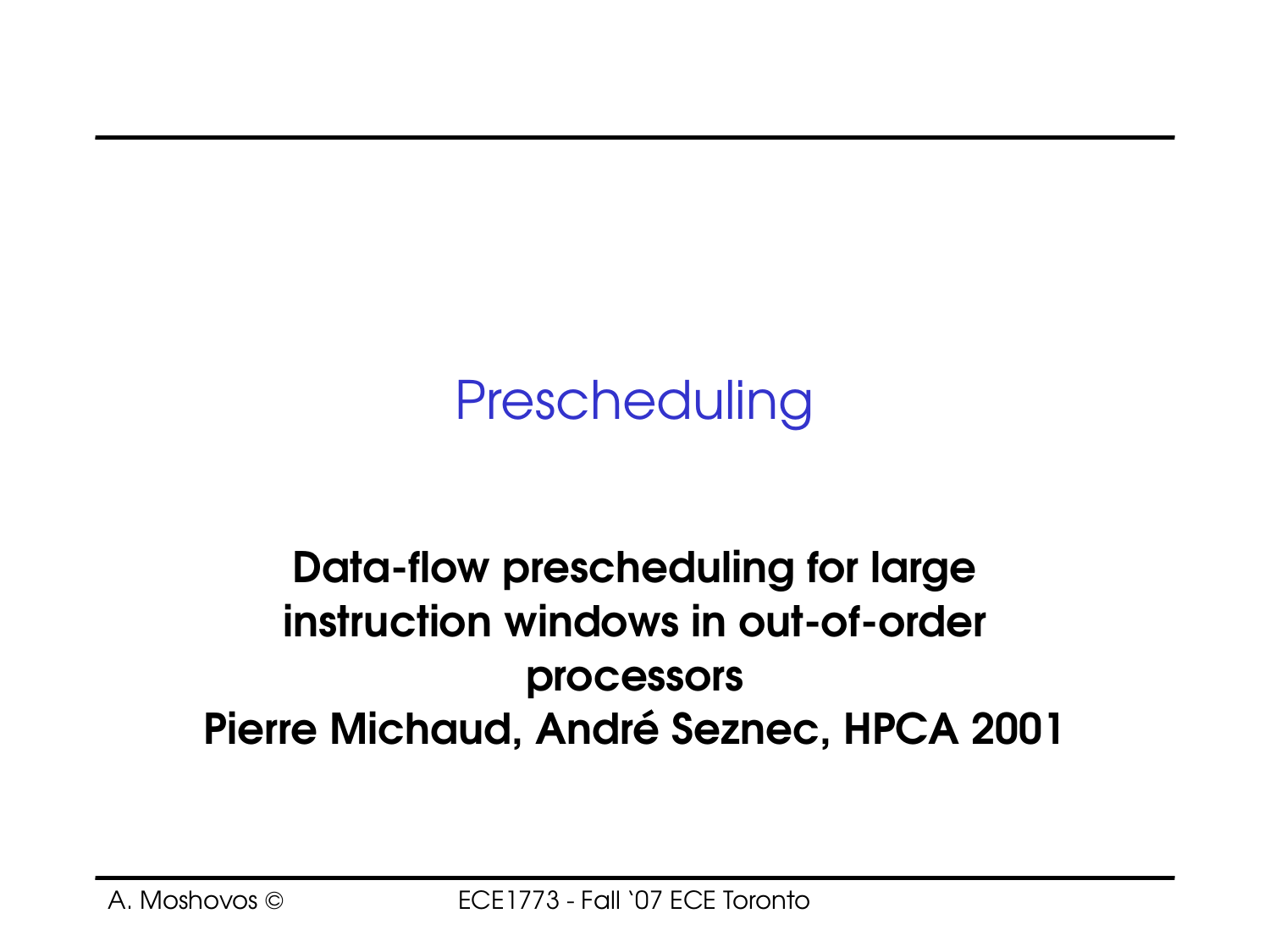

# Prescheduling
Data-flow prescheduling for large
instruction windows in out-of-order
processors
Pierre Michaud, André Seznec, HPCA 2001
A. Moshovos ©
ECE1773 - Fall ‘07 ECE Toronto